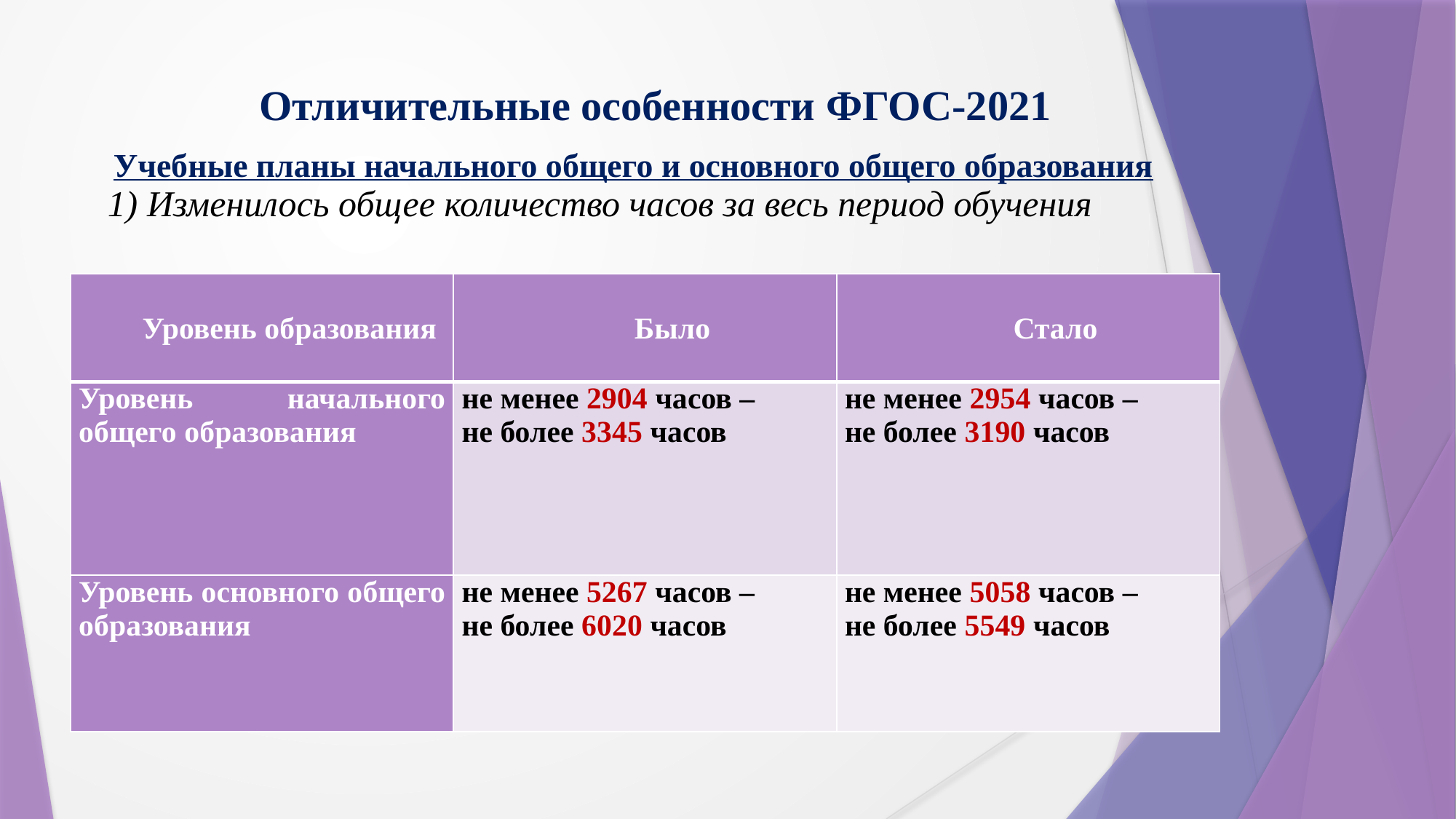

# Отличительные особенности ФГОС-2021
Учебные планы начального общего и основного общего образования
1) Изменилось общее количество часов за весь период обучения
| Уровень образования | Было | Стало |
| --- | --- | --- |
| Уровень начального общего образования | не менее 2904 часов – не более 3345 часов | не менее 2954 часов – не более 3190 часов |
| Уровень основного общего образования | не менее 5267 часов – не более 6020 часов | не менее 5058 часов – не более 5549 часов |